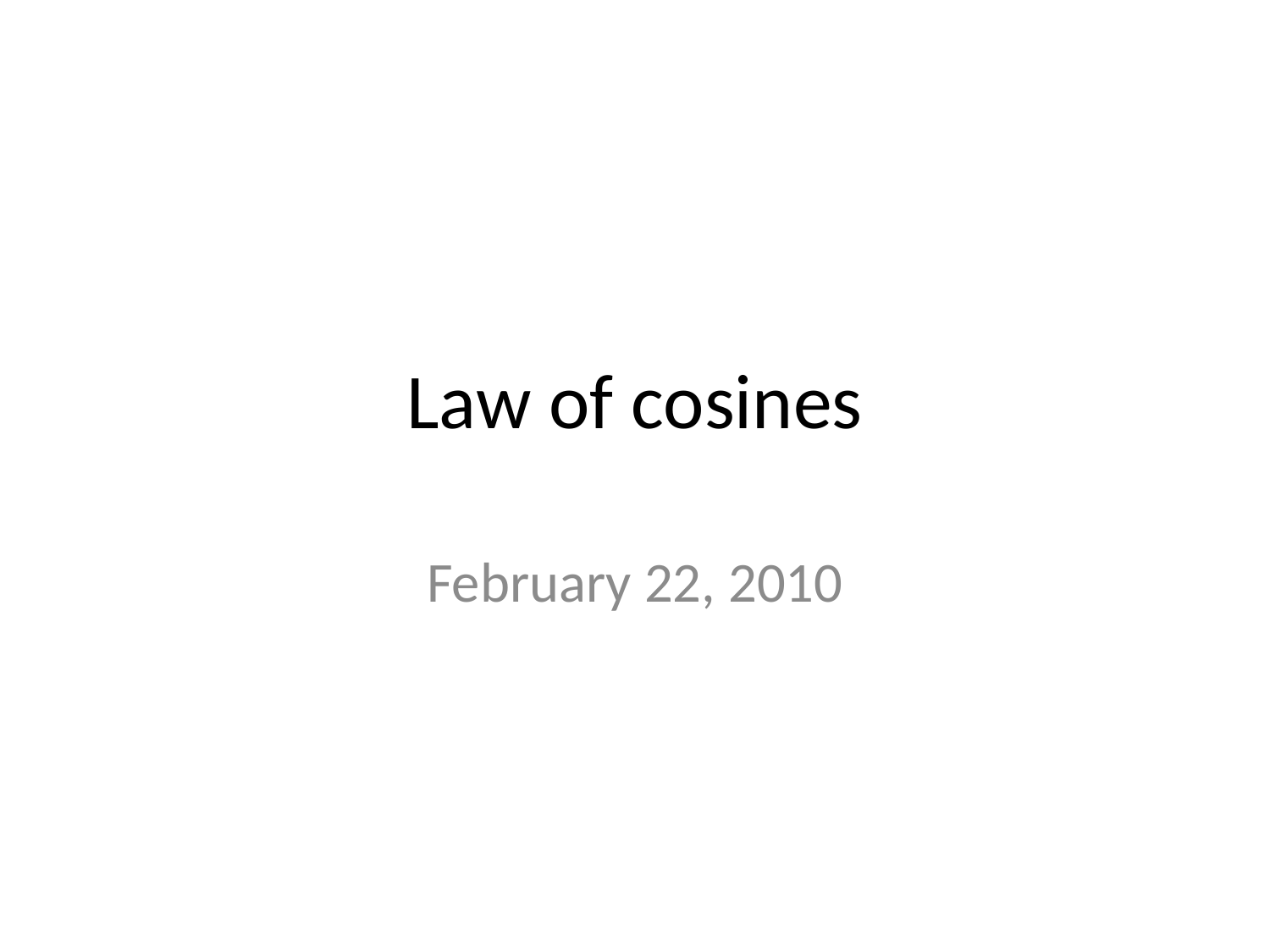

# Law of cosines
February 22, 2010